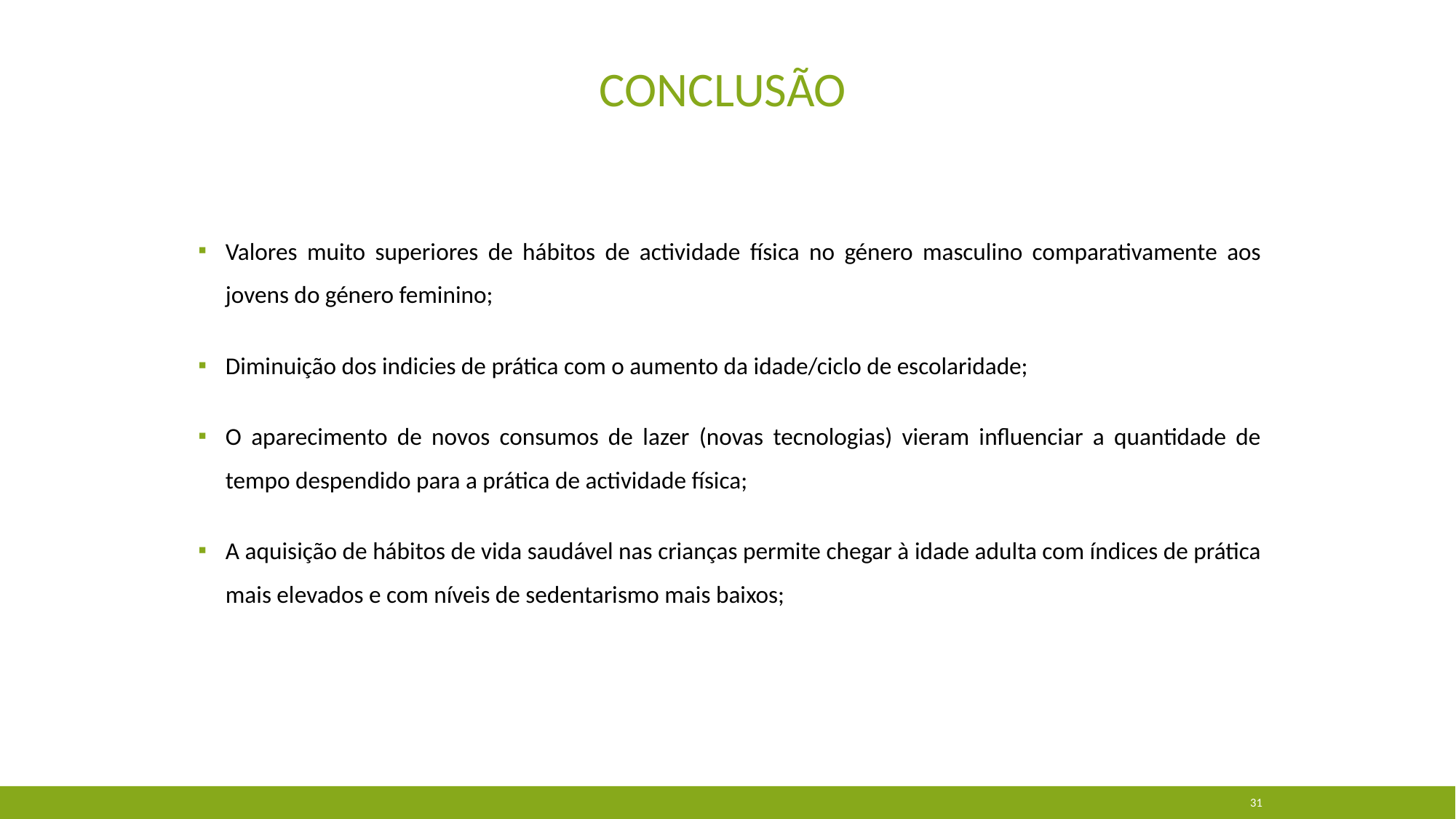

# Conclusão
Valores muito superiores de hábitos de actividade física no género masculino comparativamente aos jovens do género feminino;
Diminuição dos indicies de prática com o aumento da idade/ciclo de escolaridade;
O aparecimento de novos consumos de lazer (novas tecnologias) vieram influenciar a quantidade de tempo despendido para a prática de actividade física;
A aquisição de hábitos de vida saudável nas crianças permite chegar à idade adulta com índices de prática mais elevados e com níveis de sedentarismo mais baixos;

31